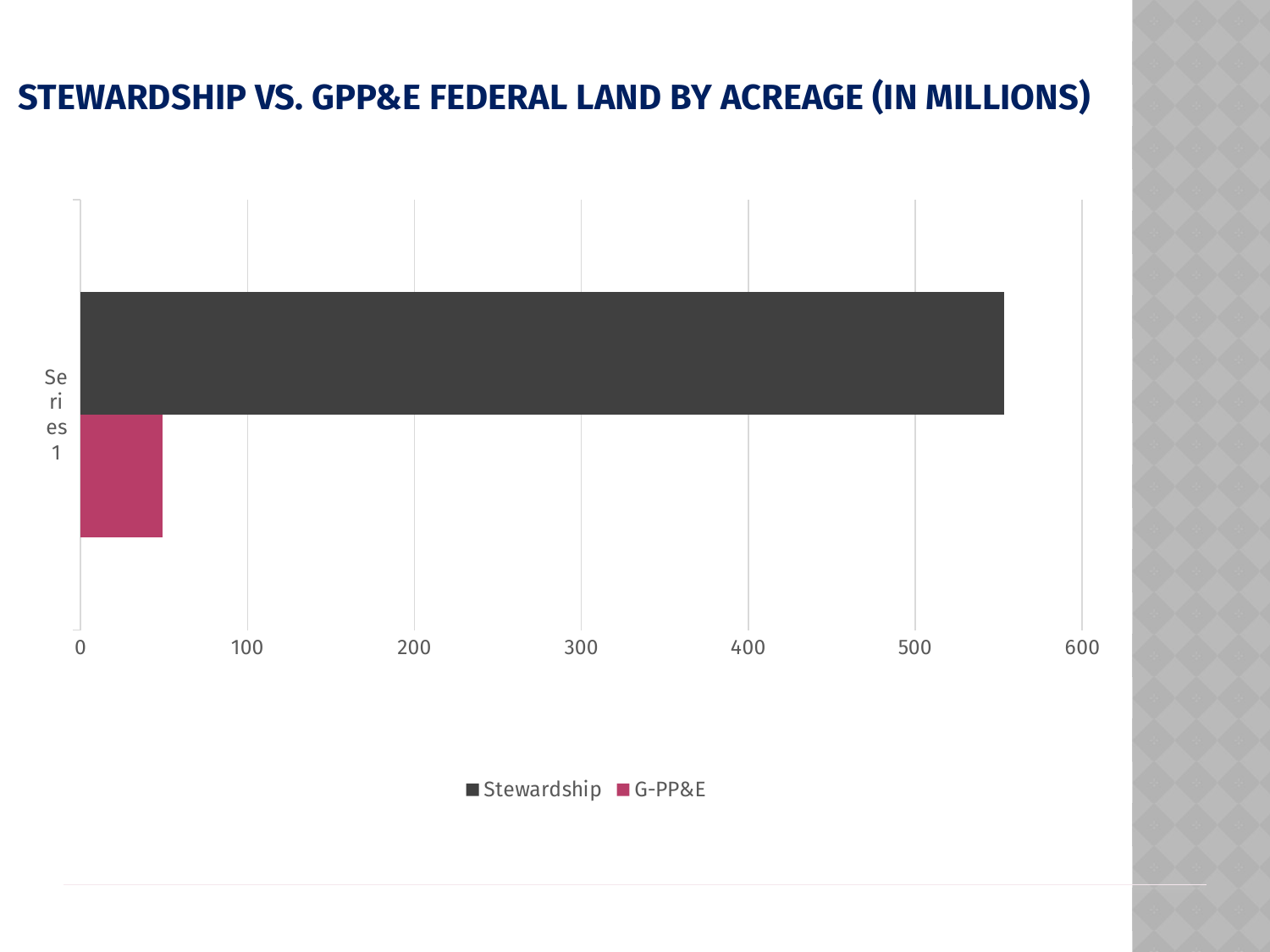

# Stewardship vs. GPP&E Federal Land by Acreage (in Millions)

### Chart

| Category | G-PP&E | Stewardship |
|---|---|---|
|  | 49.0 | 553.0 |